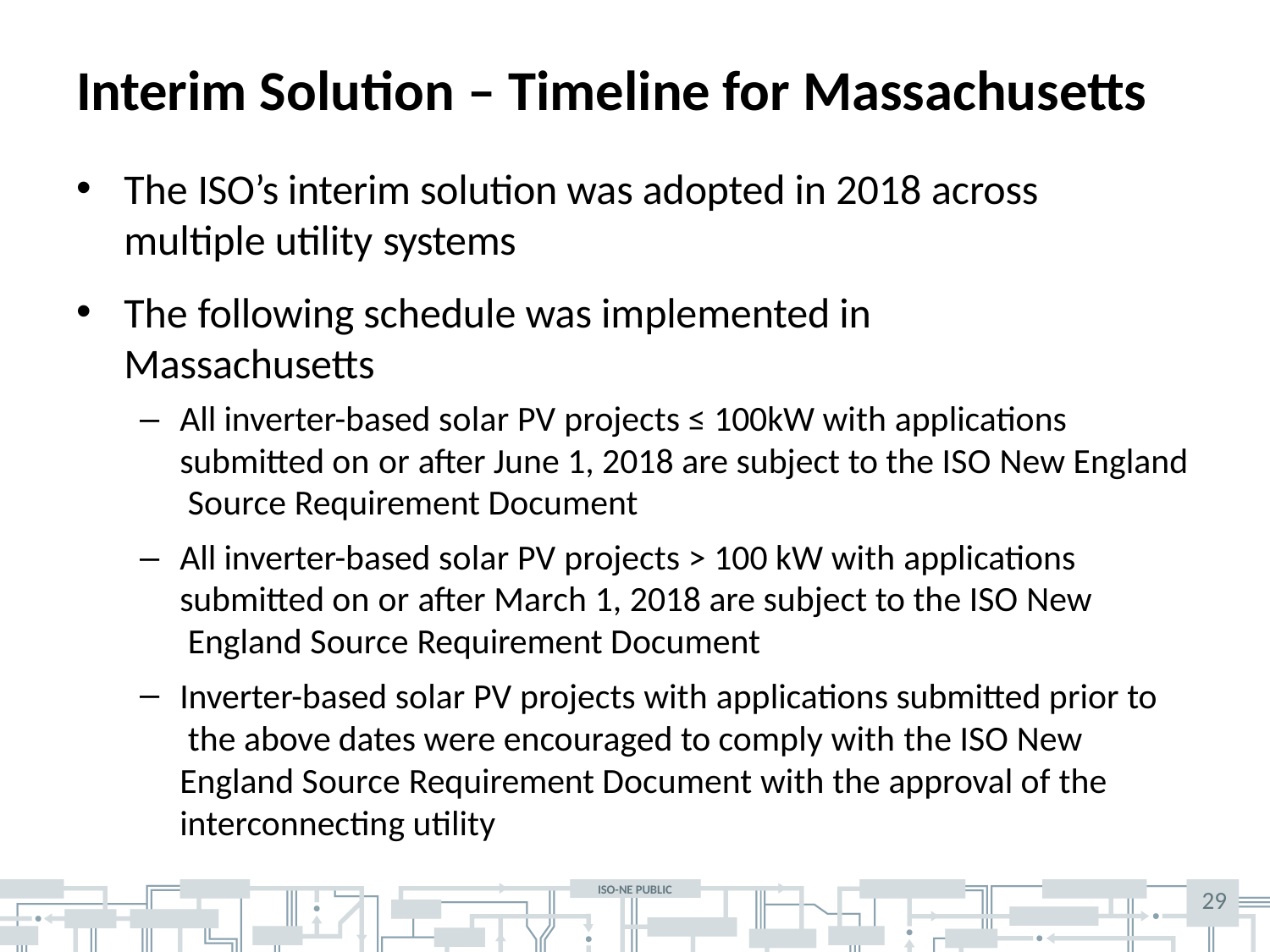

# Interim Solution – Timeline for Massachusetts
The ISO’s interim solution was adopted in 2018 across  multiple utility systems
The following schedule was implemented in Massachusetts
All inverter-based solar PV projects ≤ 100kW with applications  submitted on or after June 1, 2018 are subject to the ISO New England  Source Requirement Document
All inverter-based solar PV projects > 100 kW with applications  submitted on or after March 1, 2018 are subject to the ISO New  England Source Requirement Document
Inverter-based solar PV projects with applications submitted prior to  the above dates were encouraged to comply with the ISO New  England Source Requirement Document with the approval of the  interconnecting utility
29